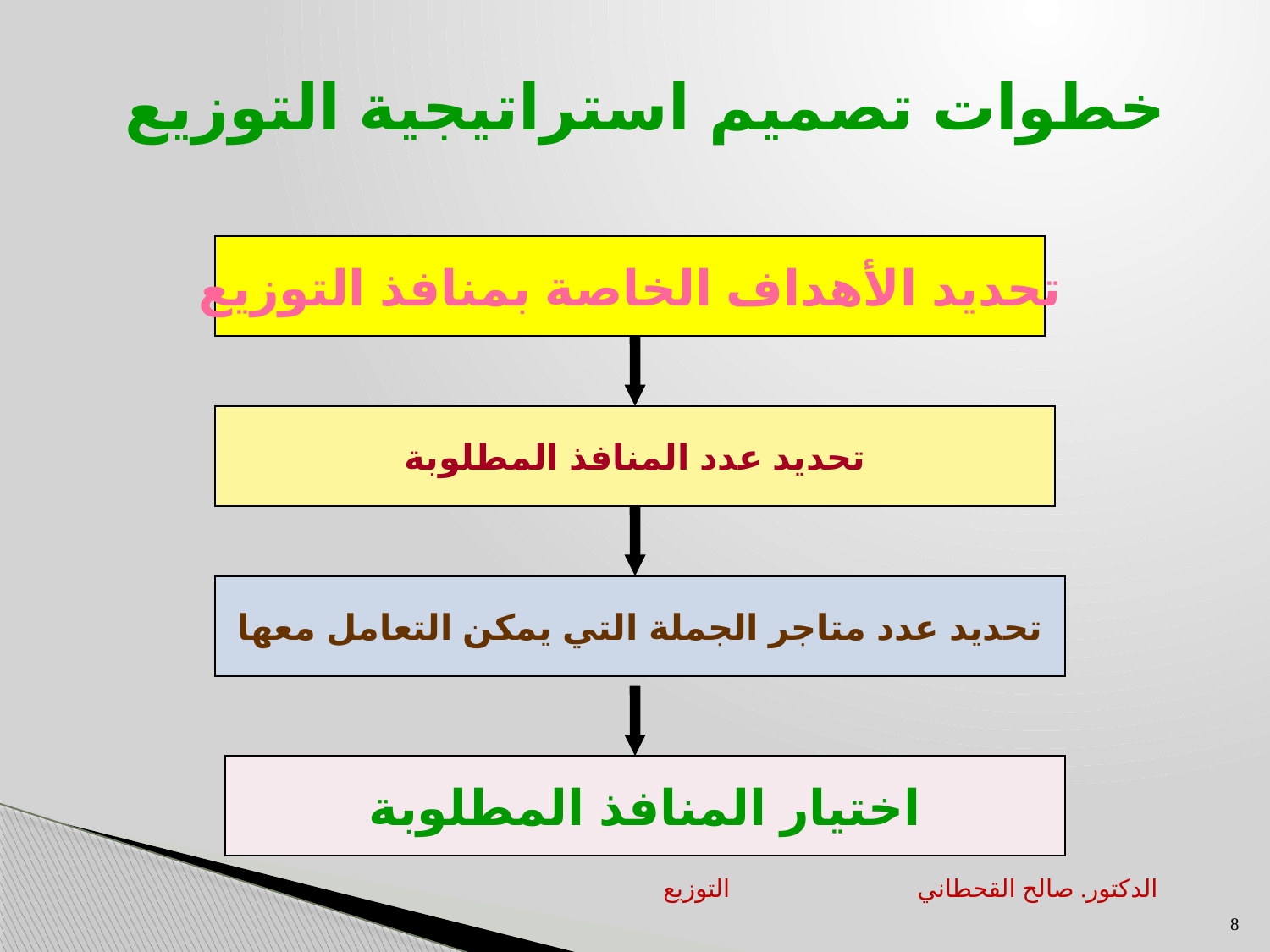

# خطوات تصميم استراتيجية التوزيع
تحديد الأهداف الخاصة بمنافذ التوزيع

تحديد عدد المنافذ المطلوبة

تحديد عدد متاجر الجملة التي يمكن التعامل معها

اختيار المنافذ المطلوبة
التوزيع		الدكتور. صالح القحطاني

8